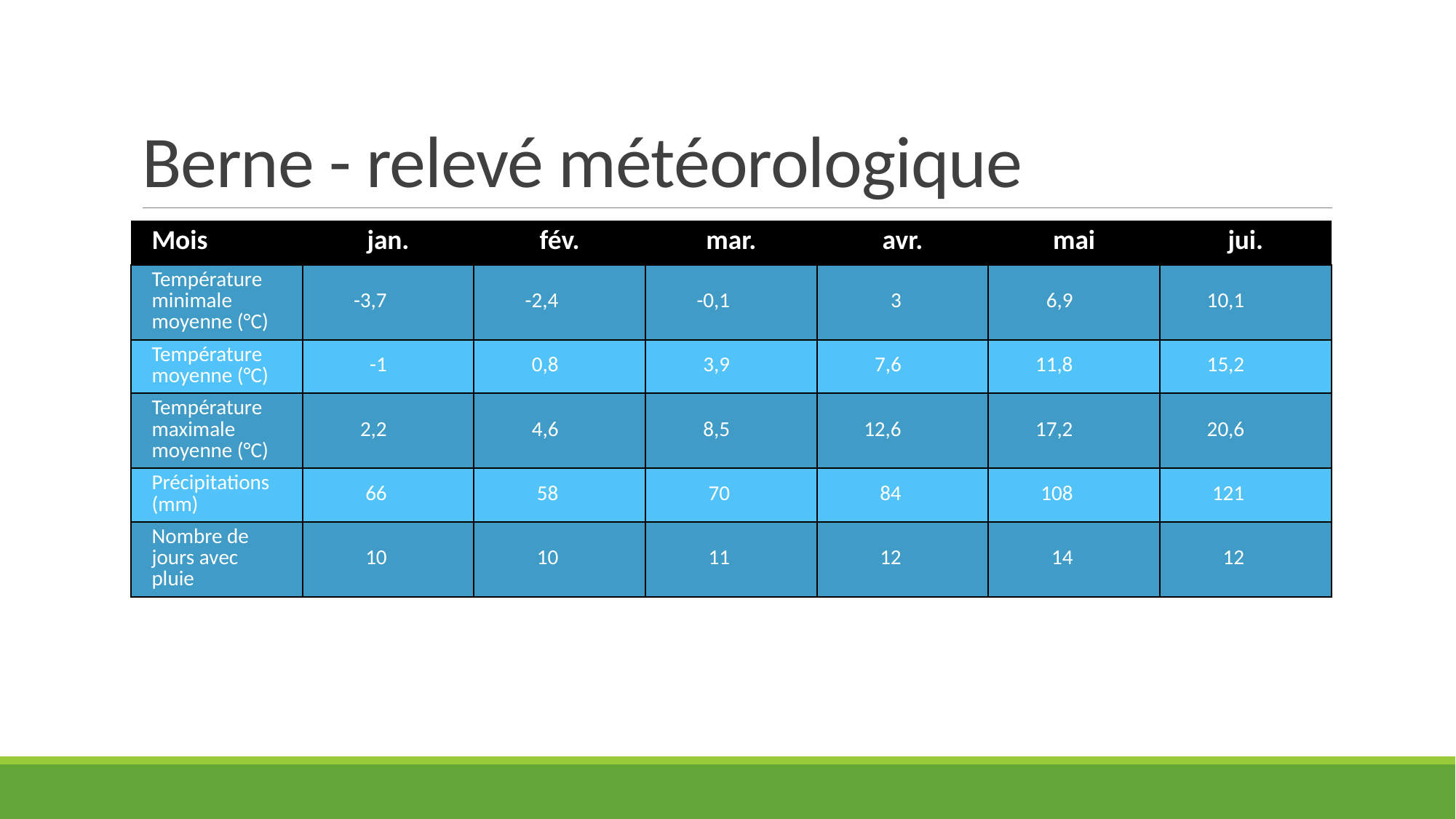

# Berne - relevé météorologique
| Mois | jan. | fév. | mar. | avr. | mai | jui. |
| --- | --- | --- | --- | --- | --- | --- |
| Température minimale moyenne (°C) | -3,7 | -2,4 | -0,1 | 3 | 6,9 | 10,1 |
| Température moyenne (°C) | -1 | 0,8 | 3,9 | 7,6 | 11,8 | 15,2 |
| Température maximale moyenne (°C) | 2,2 | 4,6 | 8,5 | 12,6 | 17,2 | 20,6 |
| Précipitations (mm) | 66 | 58 | 70 | 84 | 108 | 121 |
| Nombre de jours avec pluie | 10 | 10 | 11 | 12 | 14 | 12 |